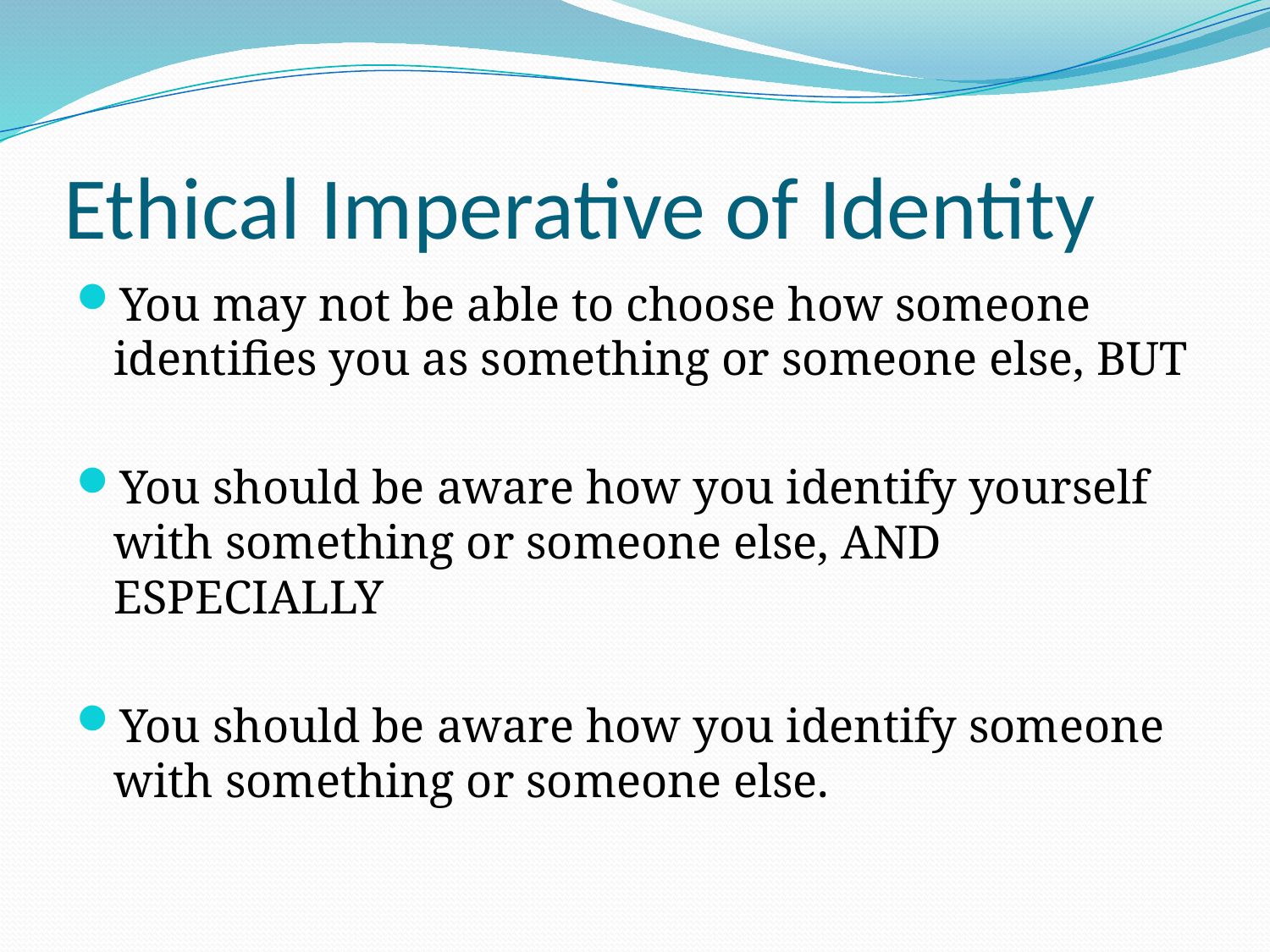

# Ethical Imperative of Identity
You may not be able to choose how someone identifies you as something or someone else, BUT

You should be aware how you identify yourself with something or someone else, AND ESPECIALLY

You should be aware how you identify someone with something or someone else.